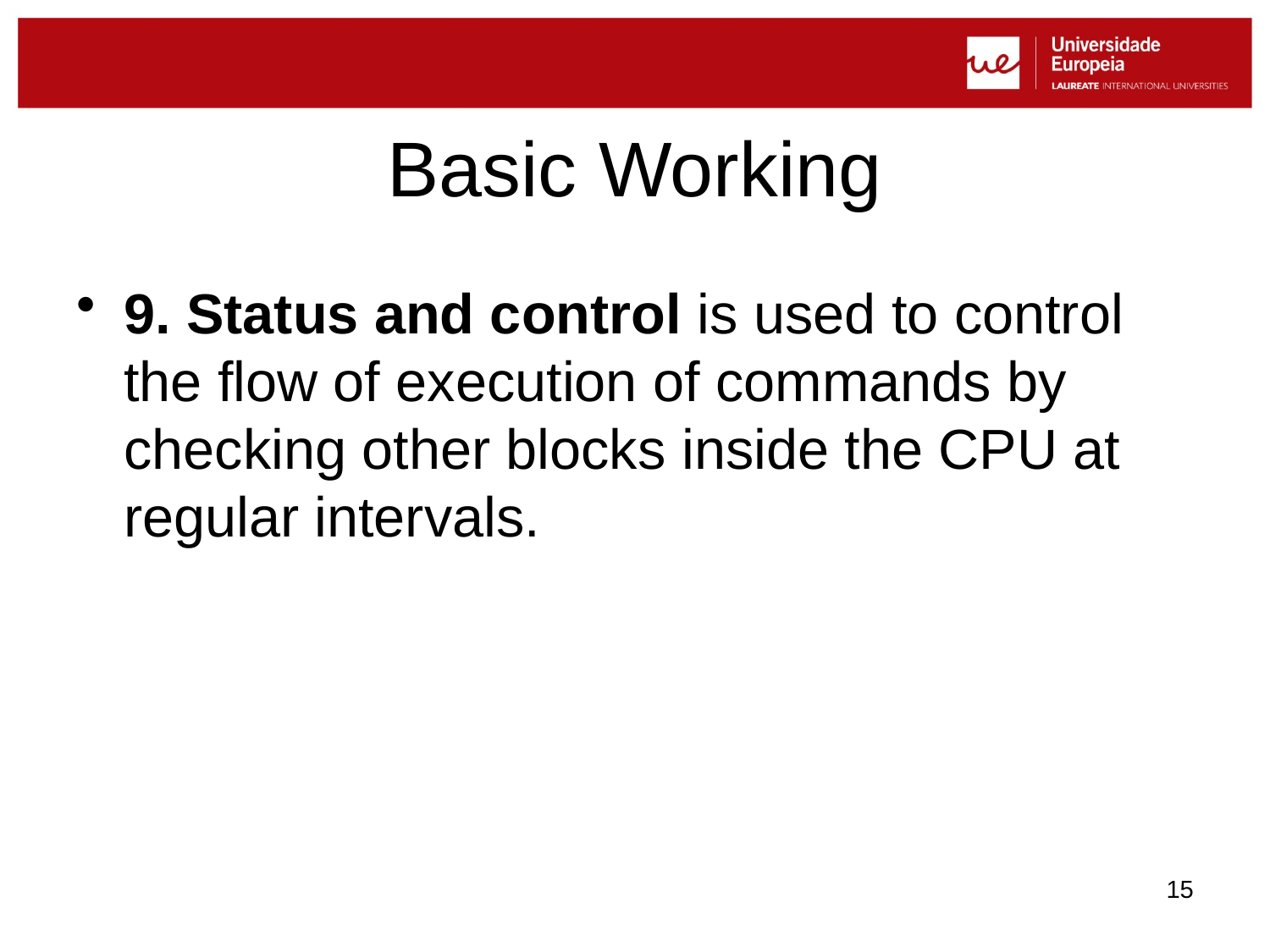

# Basic Working
9. Status and control is used to control the flow of execution of commands by checking other blocks inside the CPU at regular intervals.
15